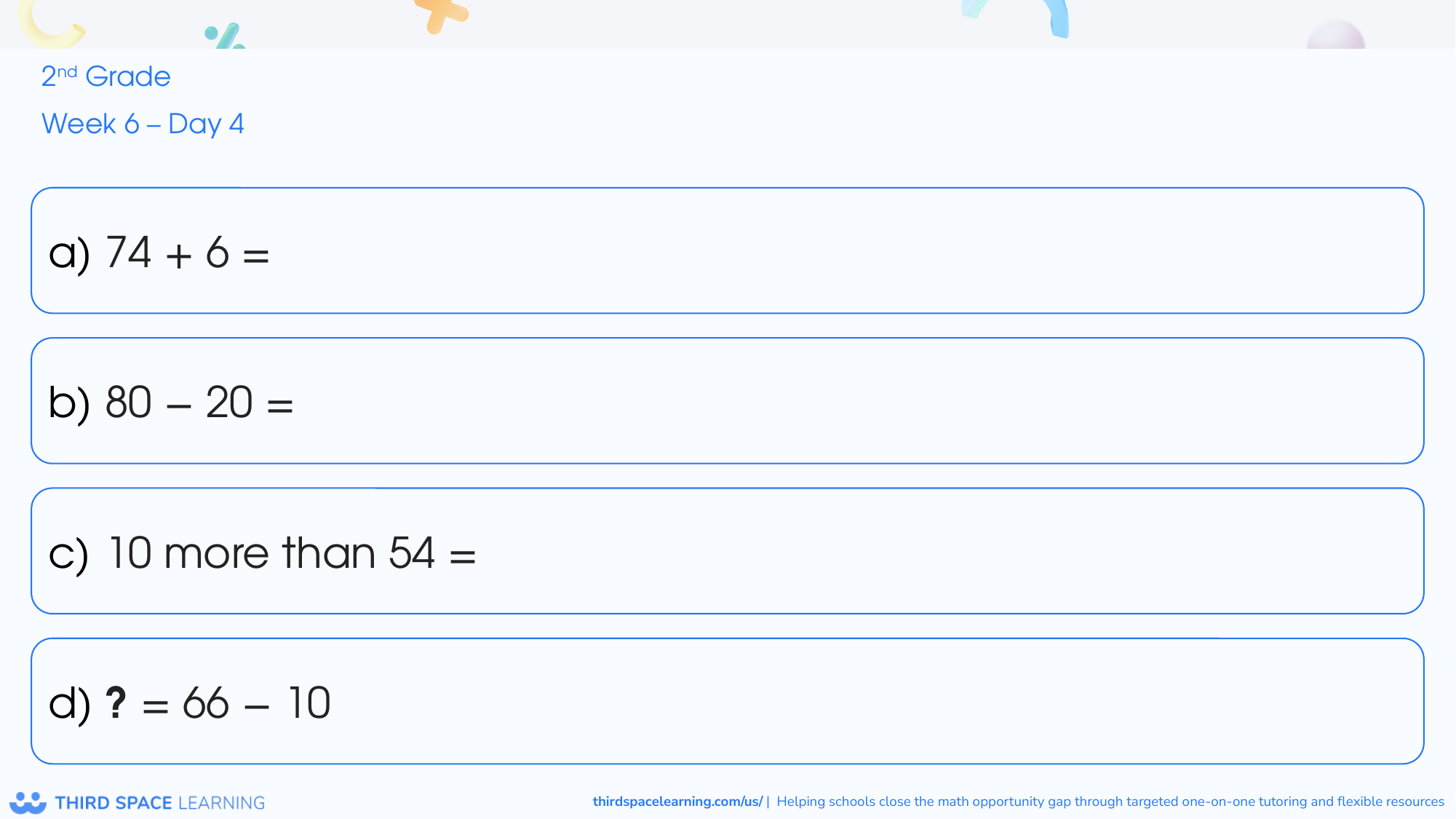

2nd Grade
Week 6 – Day 4
74 + 6 =
80 − 20 =
10 more than 54 =
? = 66 − 10